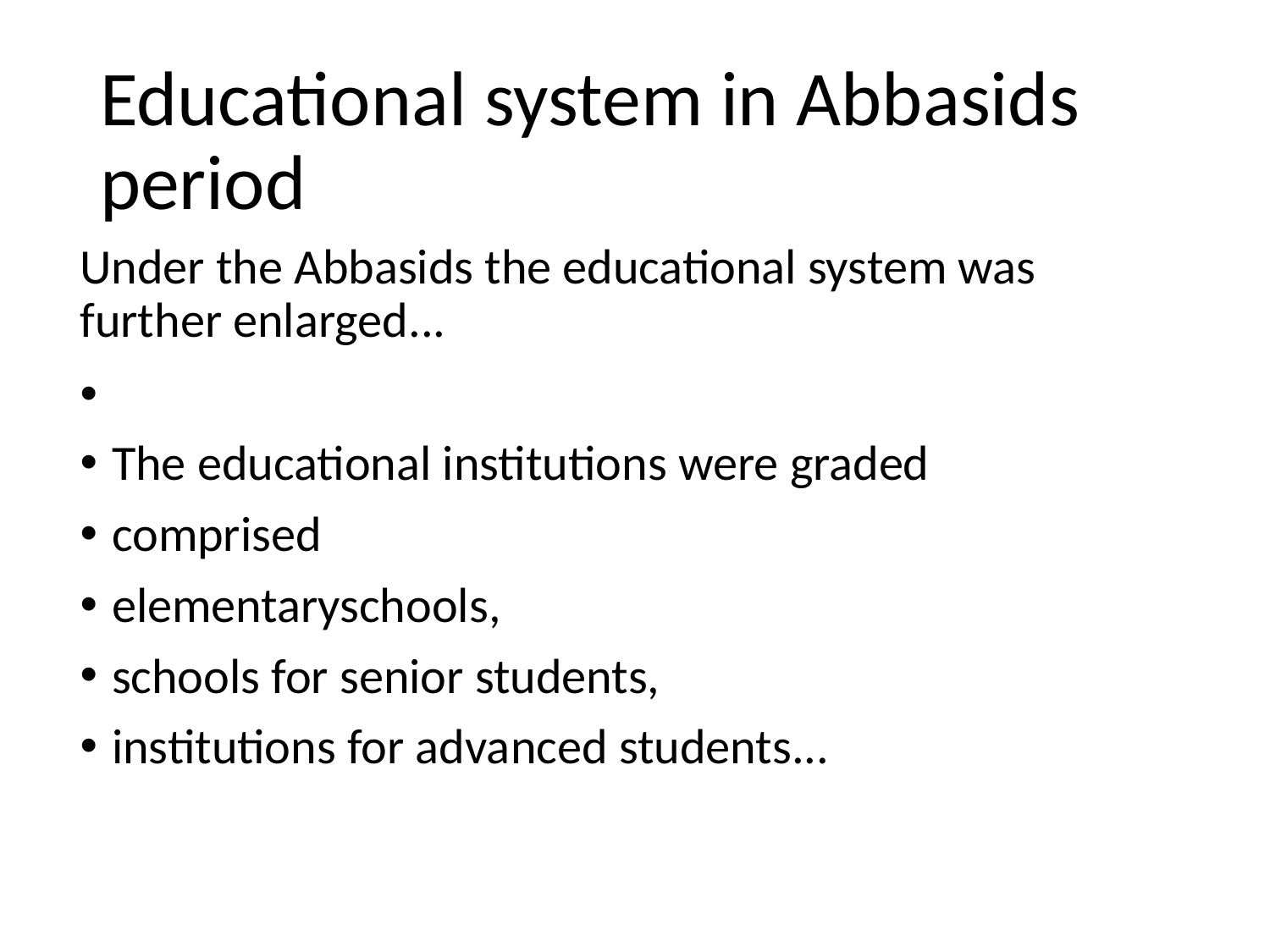

# Educational system in Abbasids period
Under the Abbasids the educational system was further enlarged...

The educational institutions were graded
comprised
elementaryschools,
schools for senior students,
institutions for advanced students...